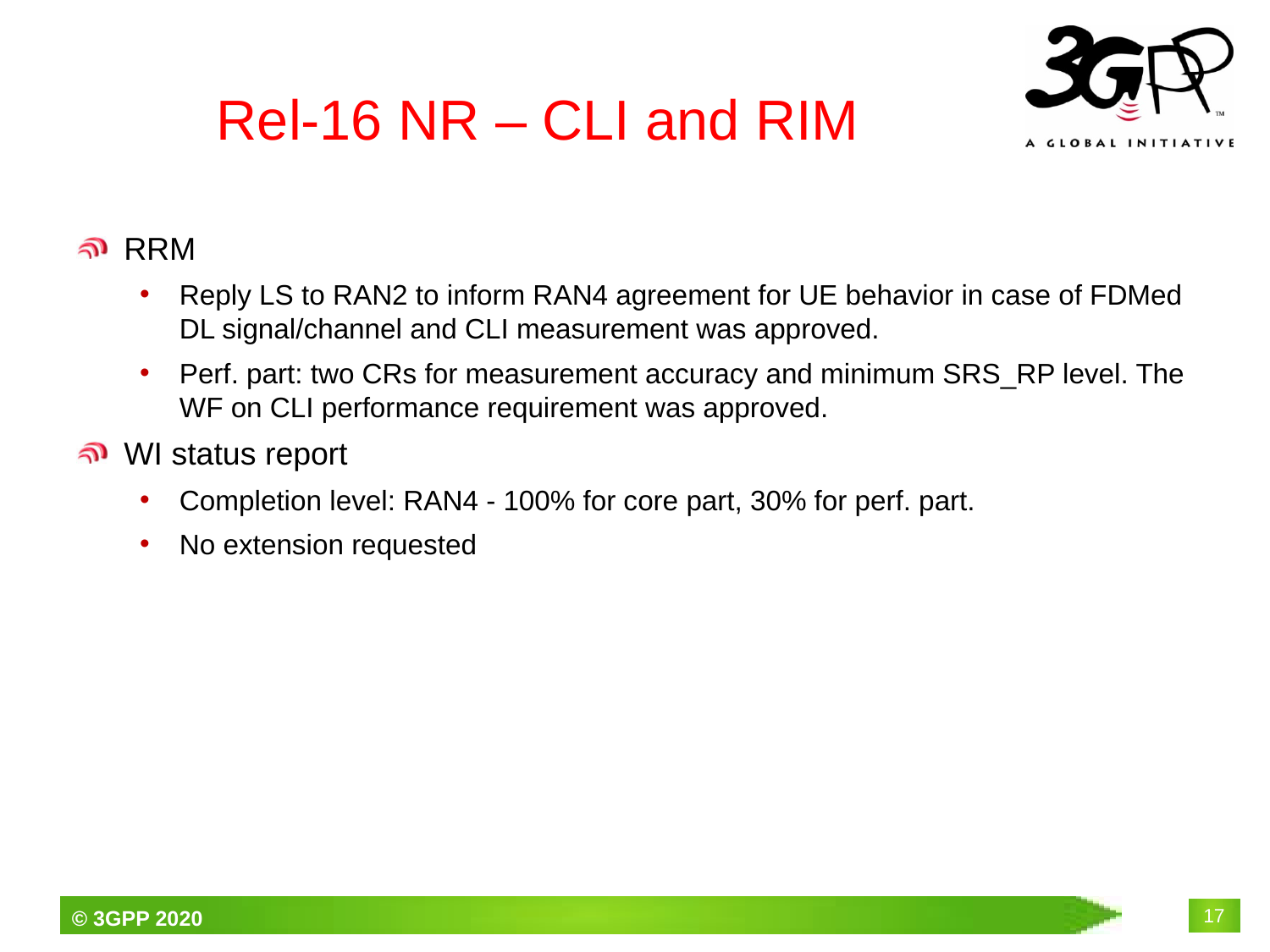

# Rel-16 NR – CLI and RIM
RRM
Reply LS to RAN2 to inform RAN4 agreement for UE behavior in case of FDMed DL signal/channel and CLI measurement was approved.
Perf. part: two CRs for measurement accuracy and minimum SRS_RP level. The WF on CLI performance requirement was approved.
WI status report
Completion level: RAN4 - 100% for core part, 30% for perf. part.
No extension requested